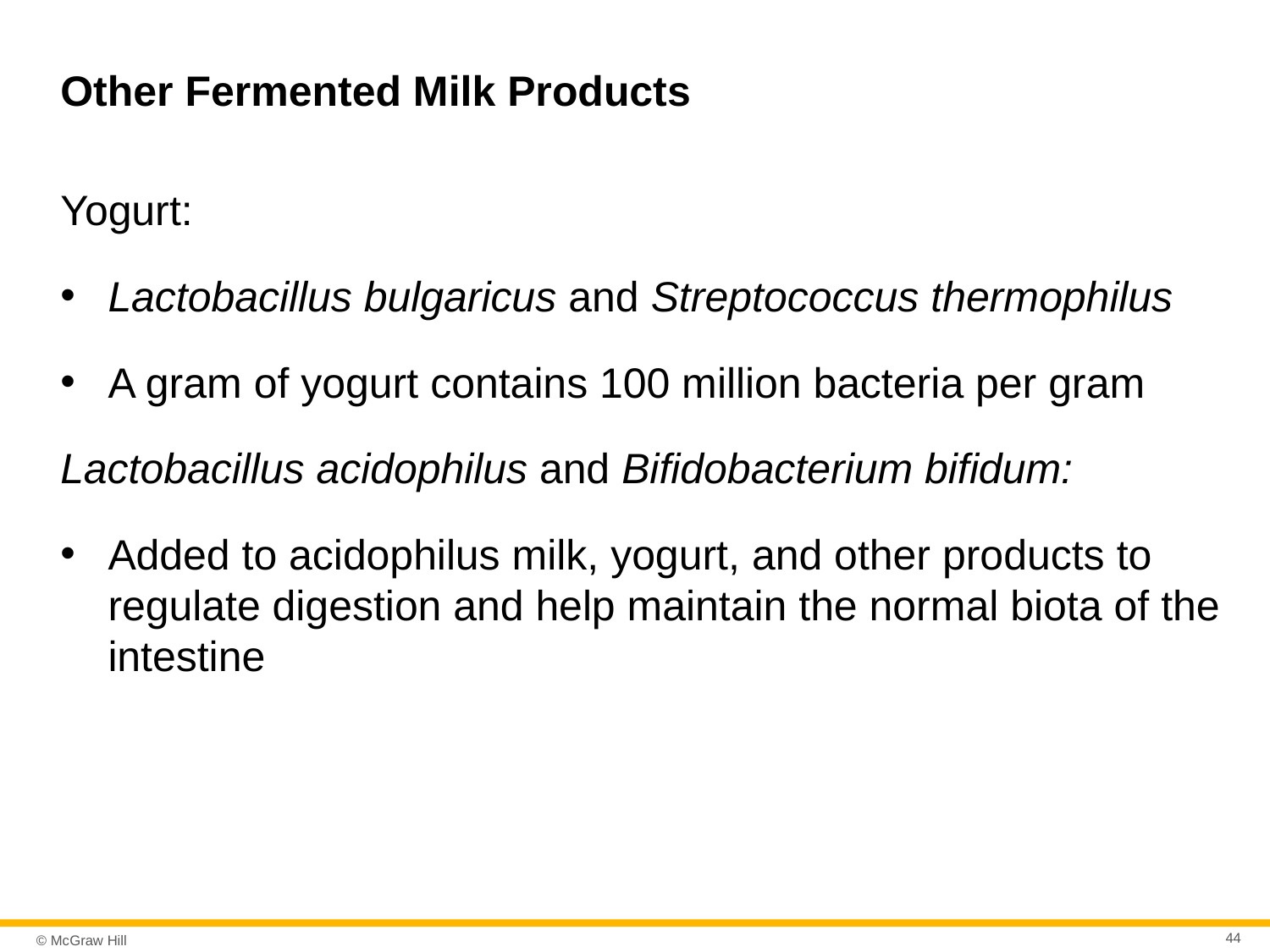

# Other Fermented Milk Products
Yogurt:
Lactobacillus bulgaricus and Streptococcus thermophilus
A gram of yogurt contains 100 million bacteria per gram
Lactobacillus acidophilus and Bifidobacterium bifidum:
Added to acidophilus milk, yogurt, and other products to regulate digestion and help maintain the normal biota of the intestine